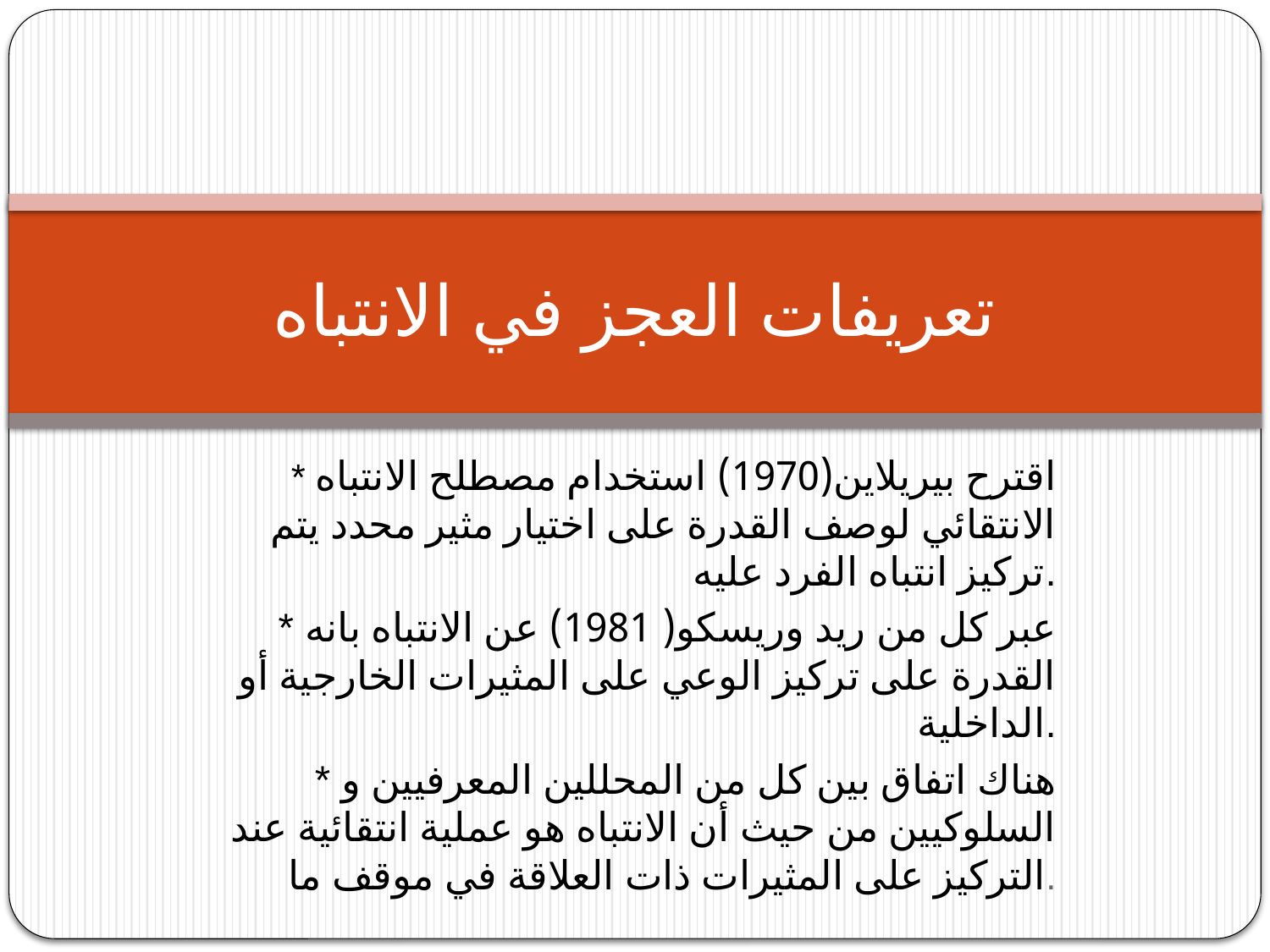

# تعريفات العجز في الانتباه
 * اقترح بيريلاين(1970) استخدام مصطلح الانتباه الانتقائي لوصف القدرة على اختيار مثير محدد يتم تركيز انتباه الفرد عليه.
* عبر كل من ريد وريسكو( 1981) عن الانتباه بانه القدرة على تركيز الوعي على المثيرات الخارجية أو الداخلية.
* هناك اتفاق بين كل من المحللين المعرفيين و السلوكيين من حيث أن الانتباه هو عملية انتقائية عند التركيز على المثيرات ذات العلاقة في موقف ما.